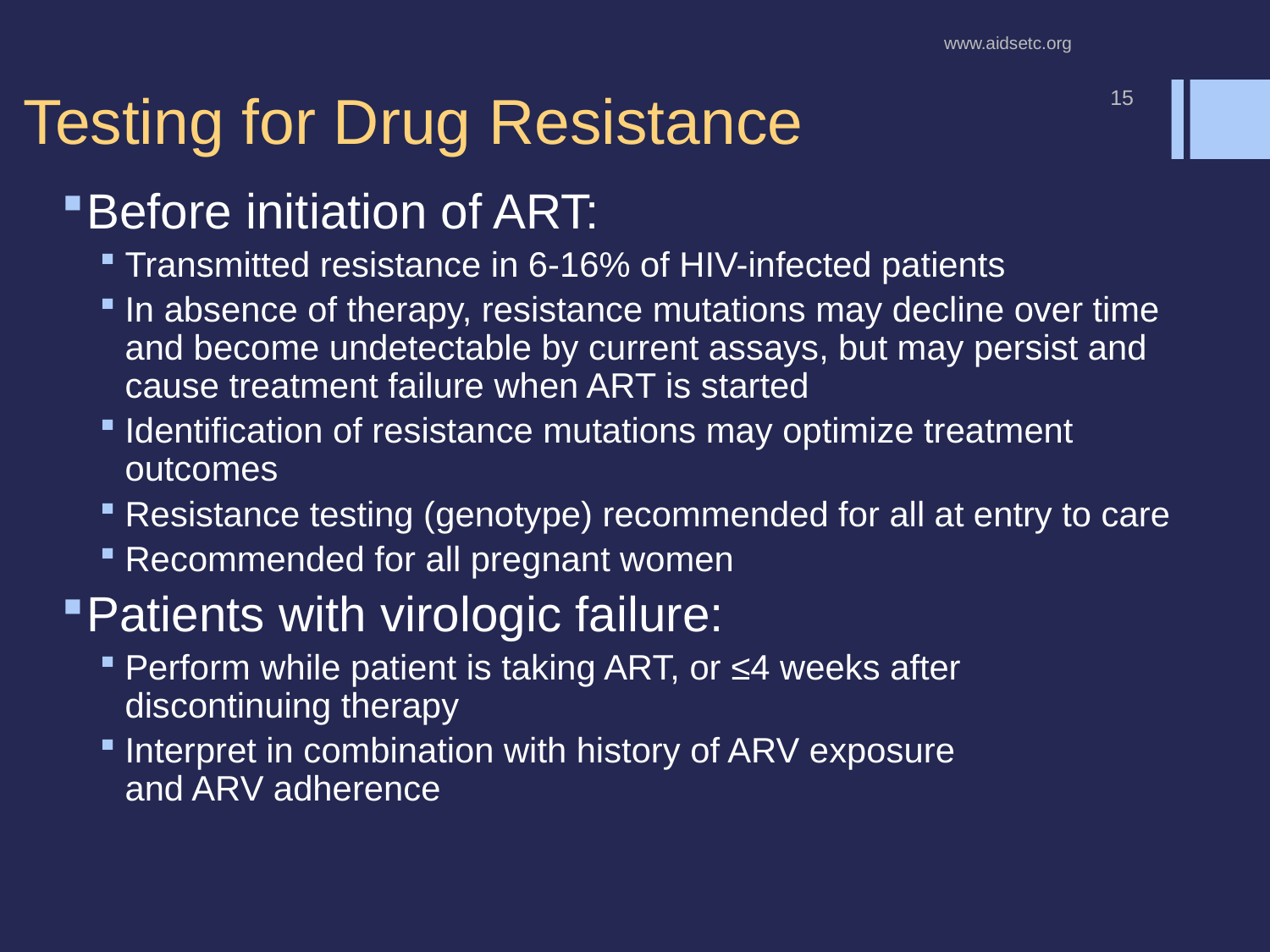

www.aidsetc.org
# Testing for Drug Resistance
15
Before initiation of ART:
Transmitted resistance in 6-16% of HIV-infected patients
In absence of therapy, resistance mutations may decline over time and become undetectable by current assays, but may persist and cause treatment failure when ART is started
Identification of resistance mutations may optimize treatment outcomes
Resistance testing (genotype) recommended for all at entry to care
Recommended for all pregnant women
Patients with virologic failure:
Perform while patient is taking ART, or ≤4 weeks after
discontinuing therapy
Interpret in combination with history of ARV exposure
and ARV adherence